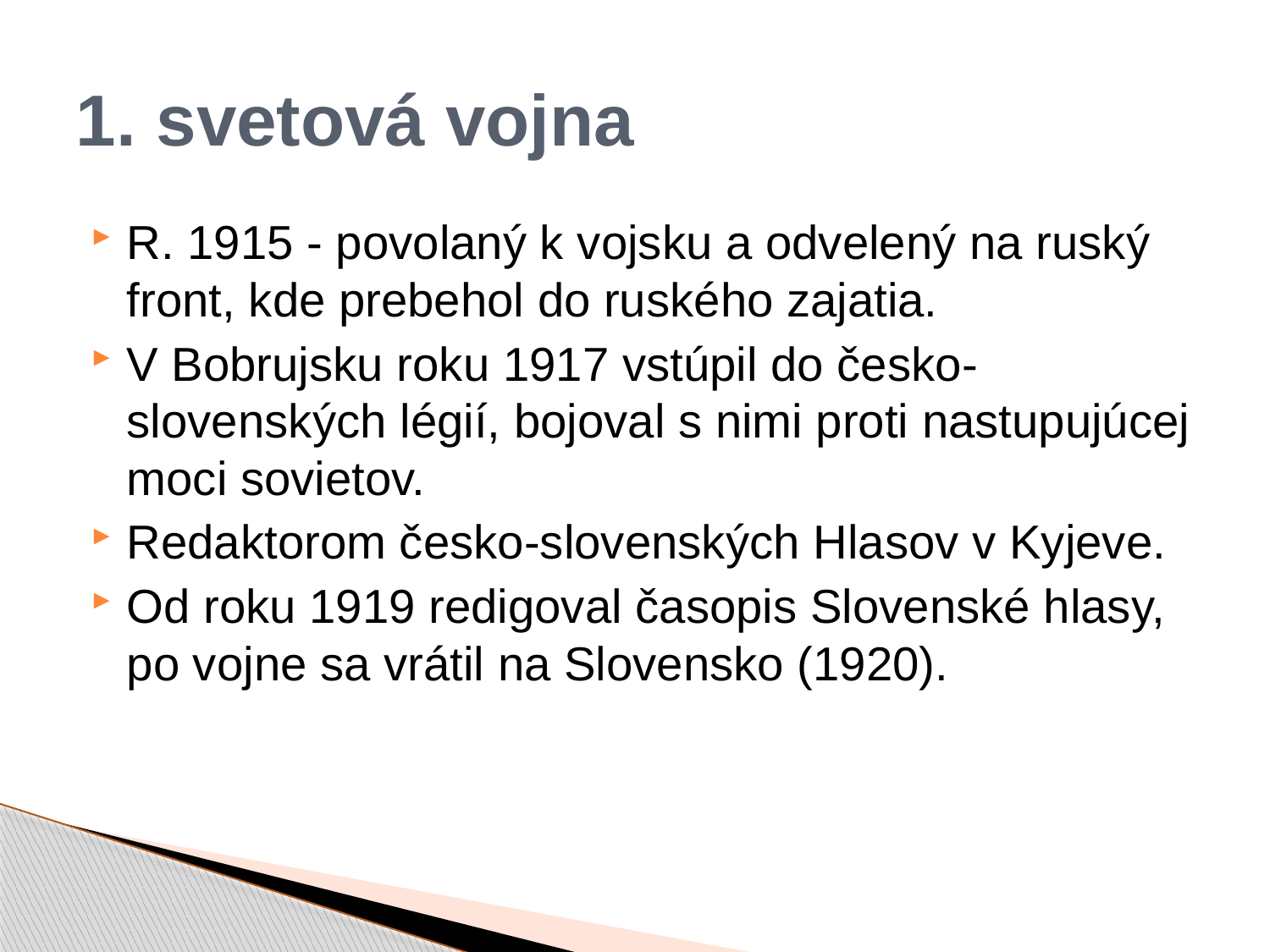

# 1. svetová vojna
R. 1915 - povolaný k vojsku a odvelený na ruský front, kde prebehol do ruského zajatia.
V Bobrujsku roku 1917 vstúpil do česko-slovenských légií, bojoval s nimi proti nastupujúcej moci sovietov.
Redaktorom česko-slovenských Hlasov v Kyjeve.
Od roku 1919 redigoval časopis Slovenské hlasy, po vojne sa vrátil na Slovensko (1920).